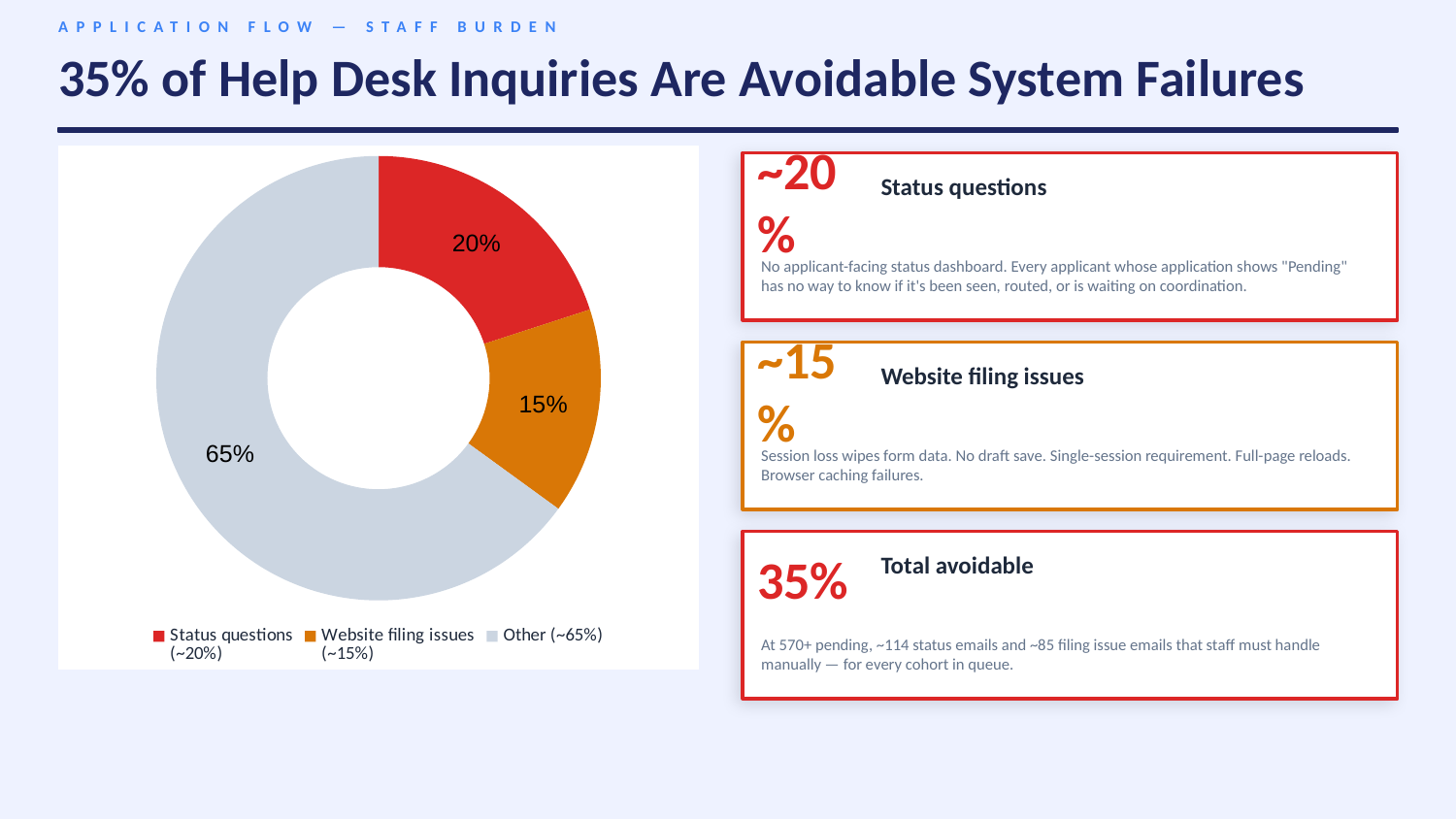

APPLICATION FLOW — STAFF BURDEN
35% of Help Desk Inquiries Are Avoidable System Failures

### Chart

| Category | Inquiries |
|---|---|
| Status questions
(~20%) | 20.0 |
| Website filing issues
(~15%) | 15.0 |
| Other (~65%) | 65.0 |
~20%
Status questions
No applicant-facing status dashboard. Every applicant whose application shows "Pending" has no way to know if it's been seen, routed, or is waiting on coordination.

~15%
Website filing issues
Session loss wipes form data. No draft save. Single-session requirement. Full-page reloads. Browser caching failures.

35%
Total avoidable
At 570+ pending, ~114 status emails and ~85 filing issue emails that staff must handle manually — for every cohort in queue.